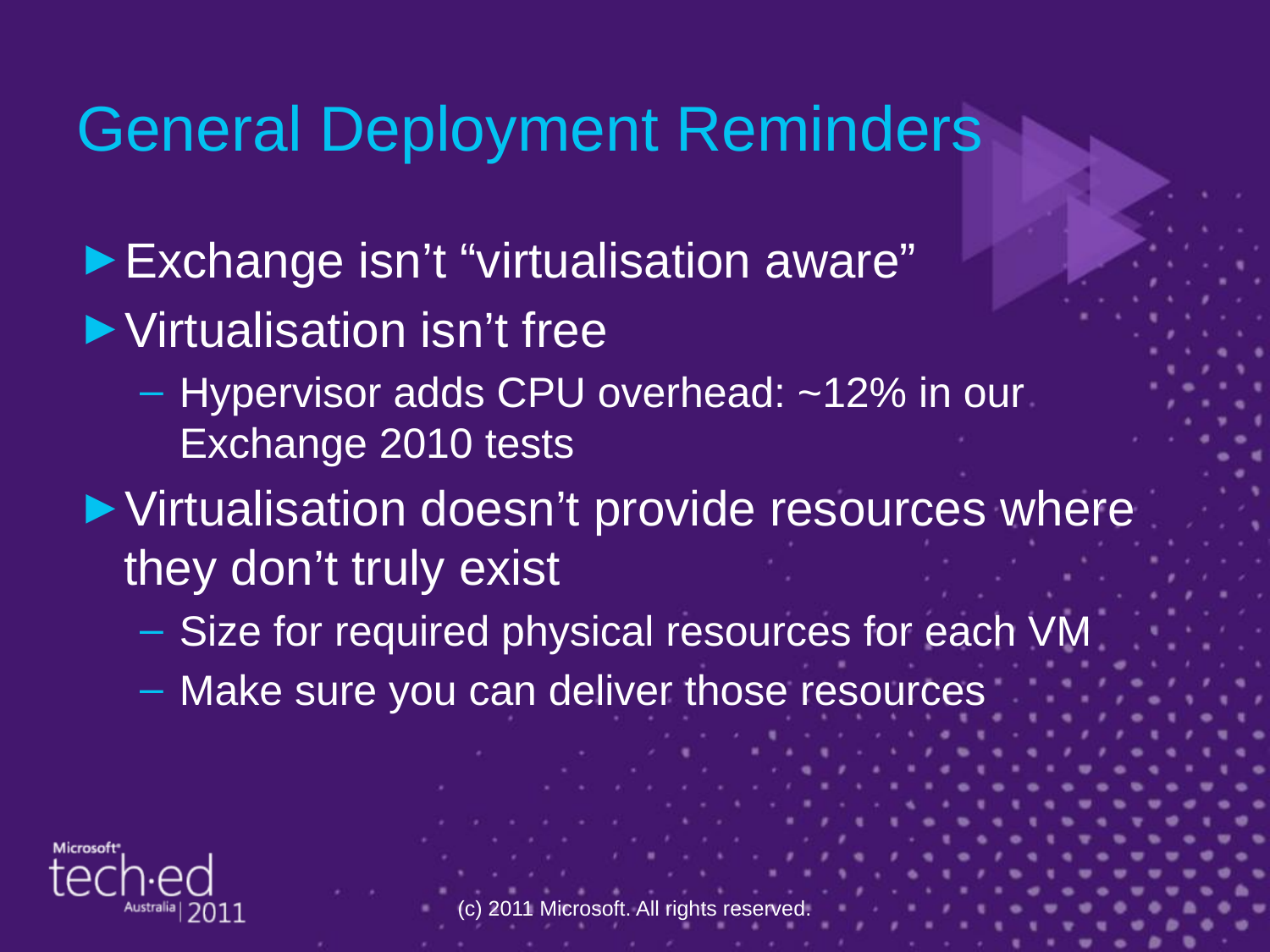

# General Deployment Reminders
Exchange isn’t “virtualisation aware”
Virtualisation isn’t free
Hypervisor adds CPU overhead: ~12% in our Exchange 2010 tests
Virtualisation doesn’t provide resources where they don’t truly exist
Size for required physical resources for each VM
Make sure you can deliver those resources

(c) 2011 Microsoft. All rights reserved.